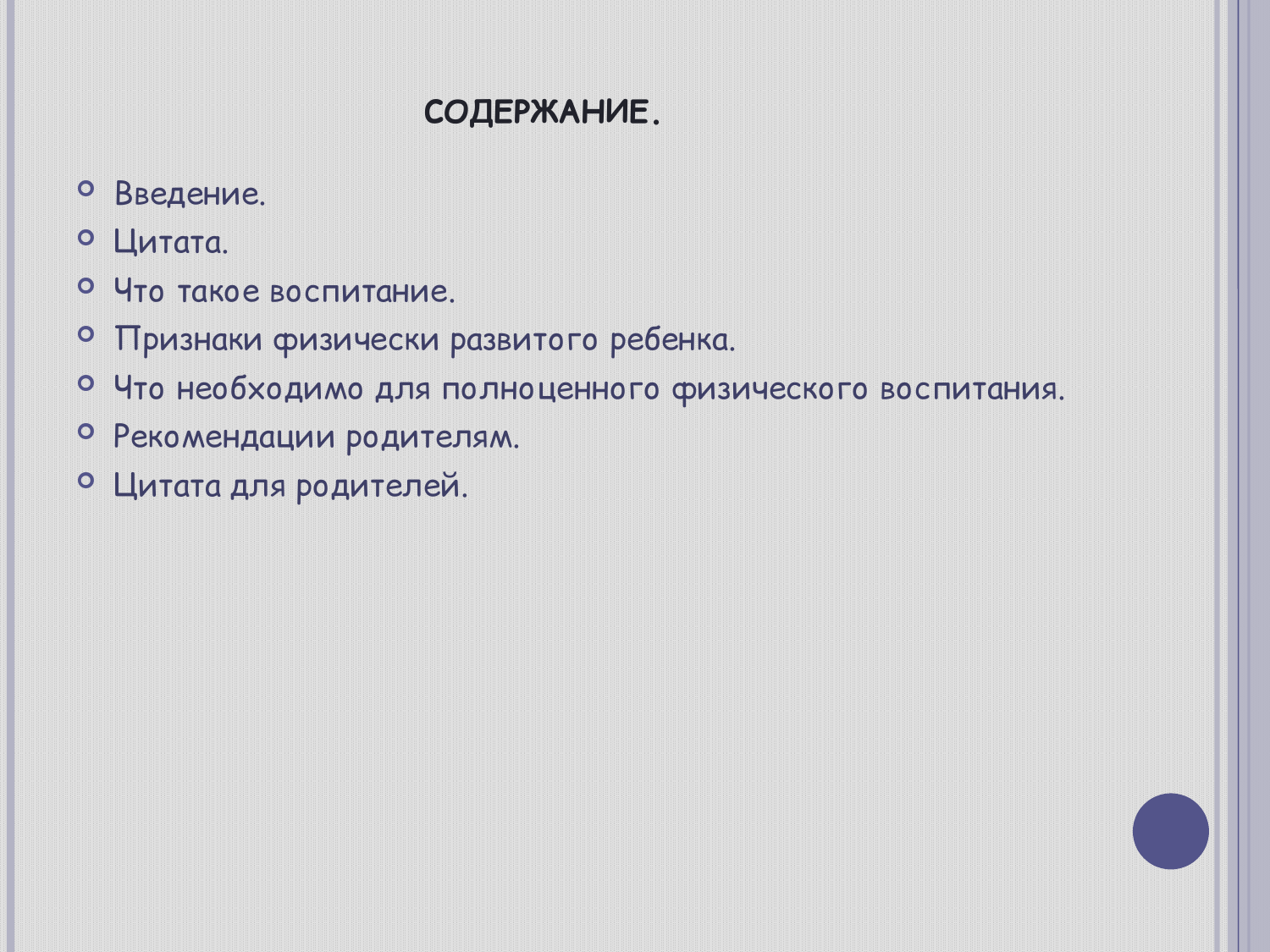

# Содержание.
Введение.
Цитата.
Что такое воспитание.
Признаки физически развитого ребенка.
Что необходимо для полноценного физического воспитания.
Рекомендации родителям.
Цитата для родителей.